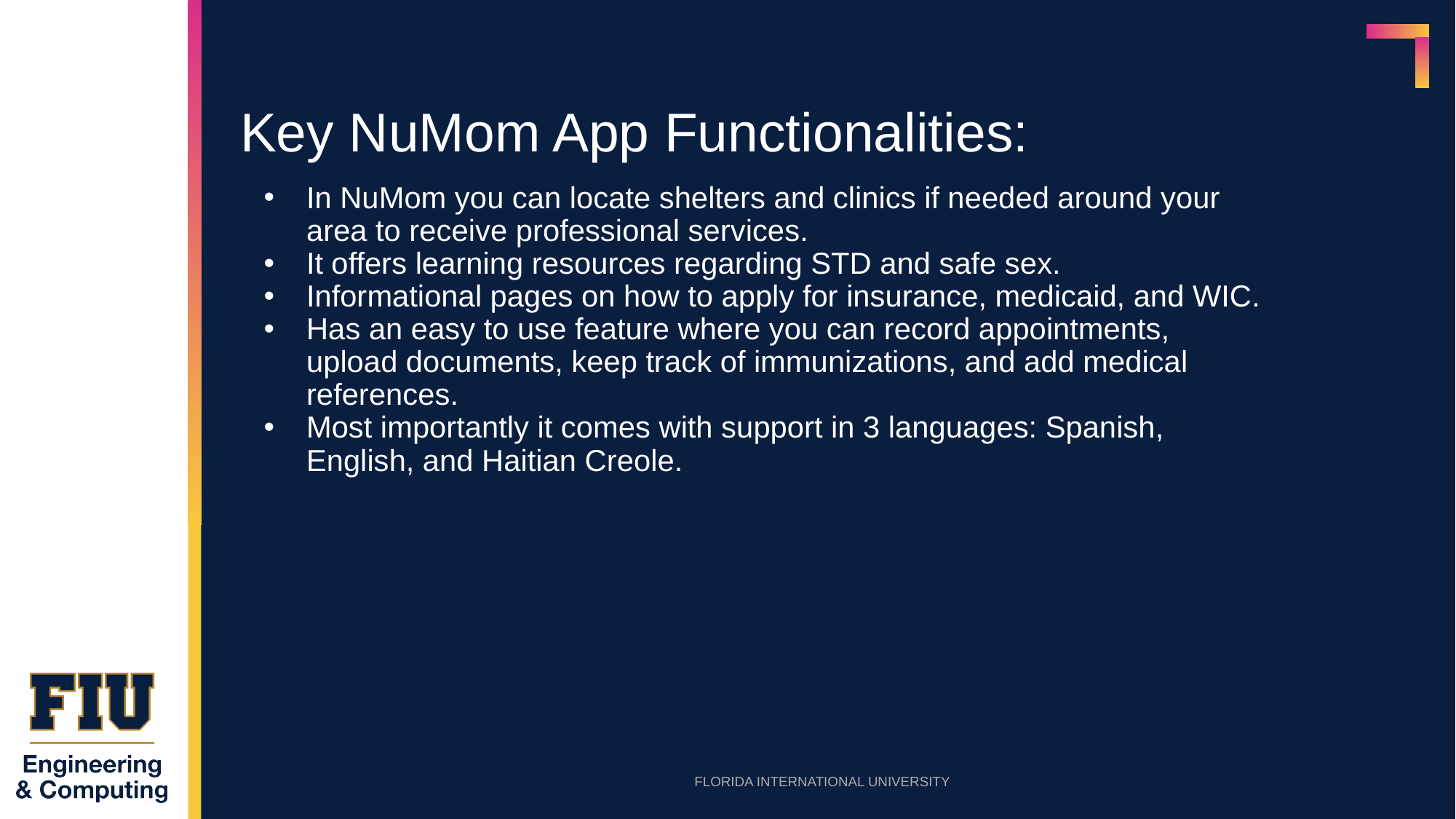

# Key NuMom App Functionalities:
In NuMom you can locate shelters and clinics if needed around your area to receive professional services.
It offers learning resources regarding STD and safe sex.
Informational pages on how to apply for insurance, medicaid, and WIC.
Has an easy to use feature where you can record appointments, upload documents, keep track of immunizations, and add medical references.
Most importantly it comes with support in 3 languages: Spanish, English, and Haitian Creole.